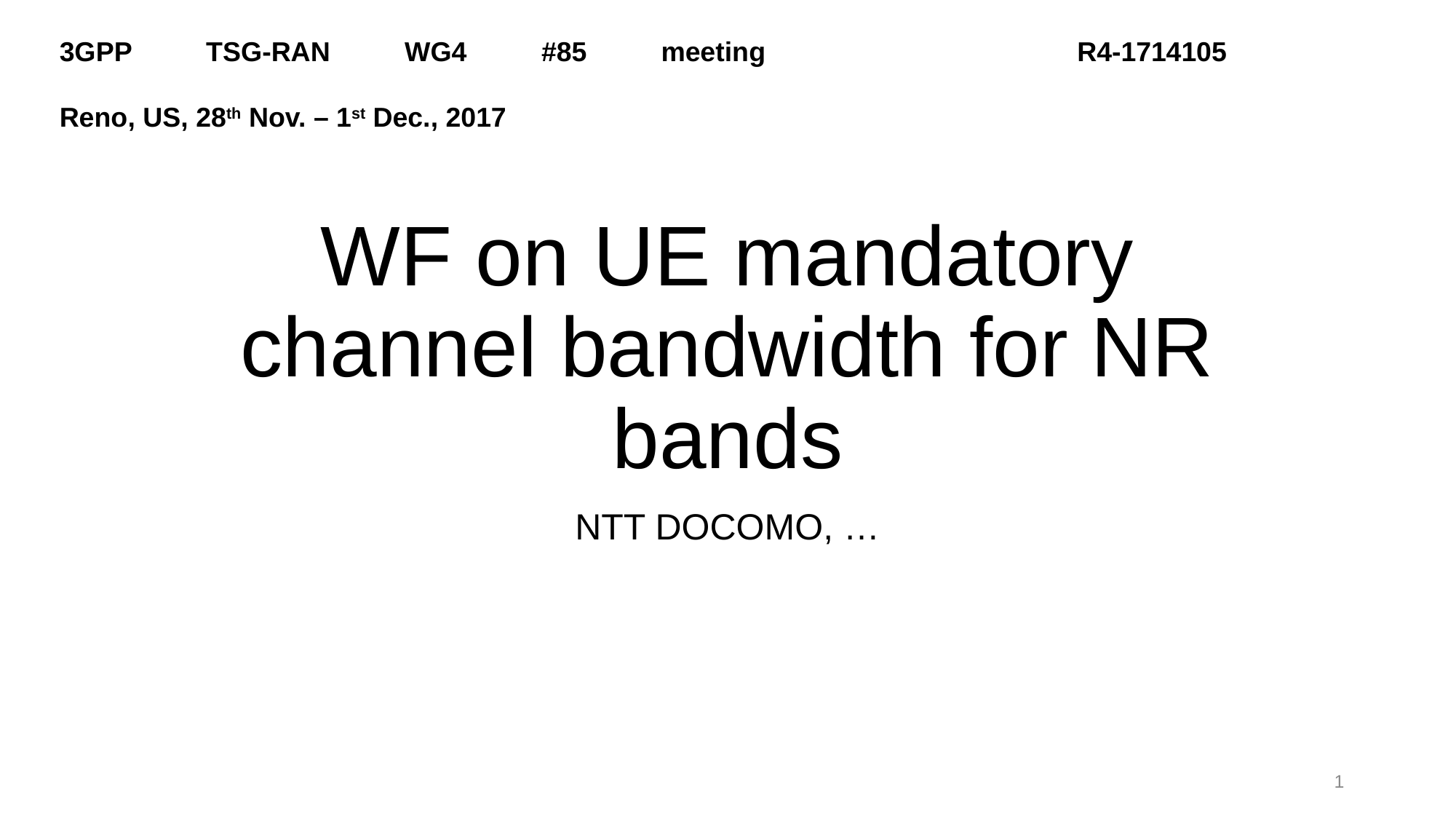

3GPP TSG-RAN WG4 #85 meeting
Reno, US, 28th Nov. – 1st Dec., 2017
R4-1714105
# WF on UE mandatory channel bandwidth for NR bands
NTT DOCOMO, …
1